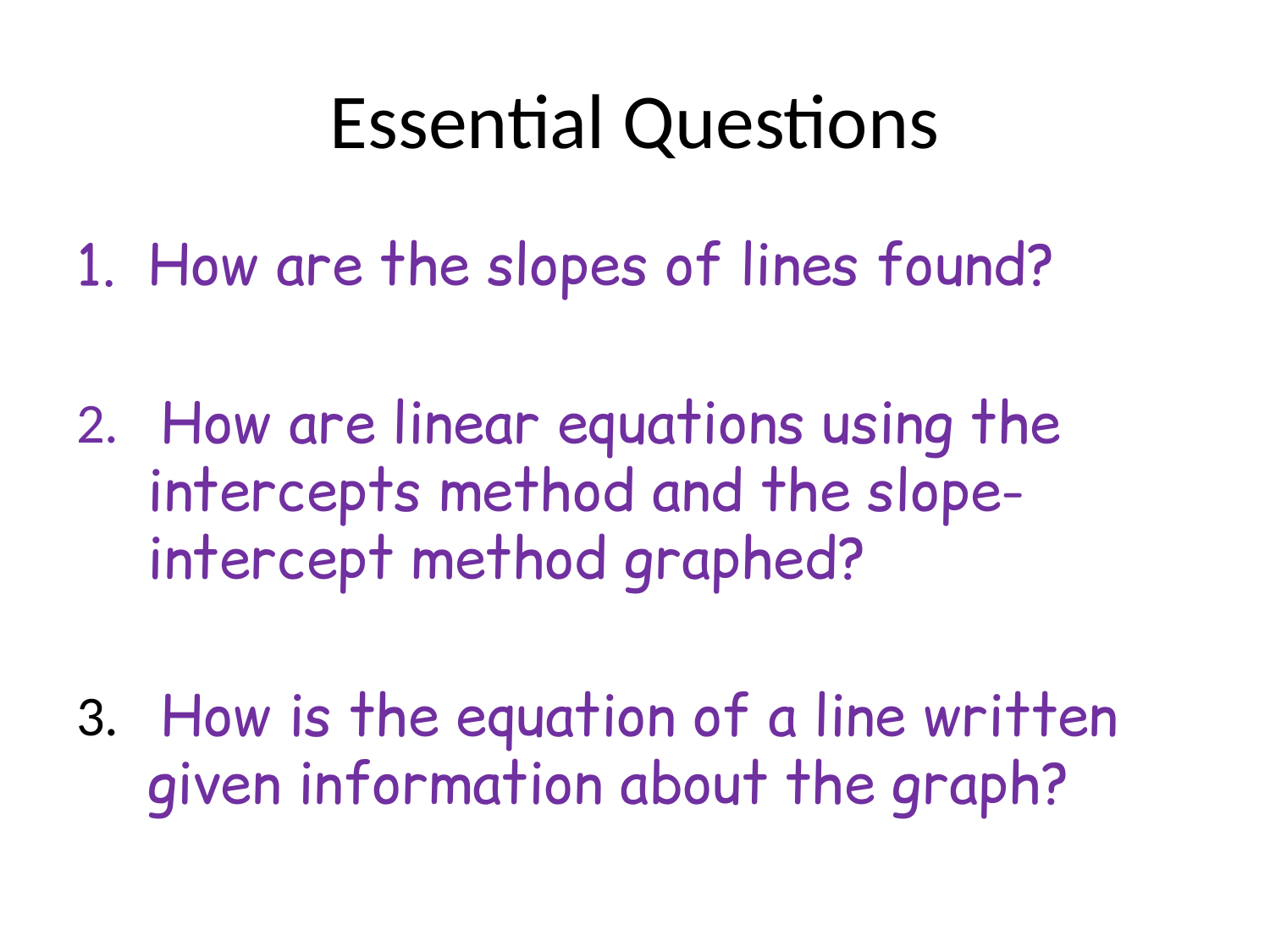

# Essential Questions
How are the slopes of lines found?

 How are linear equations using the intercepts method and the slope-intercept method graphed?

 How is the equation of a line written given information about the graph?